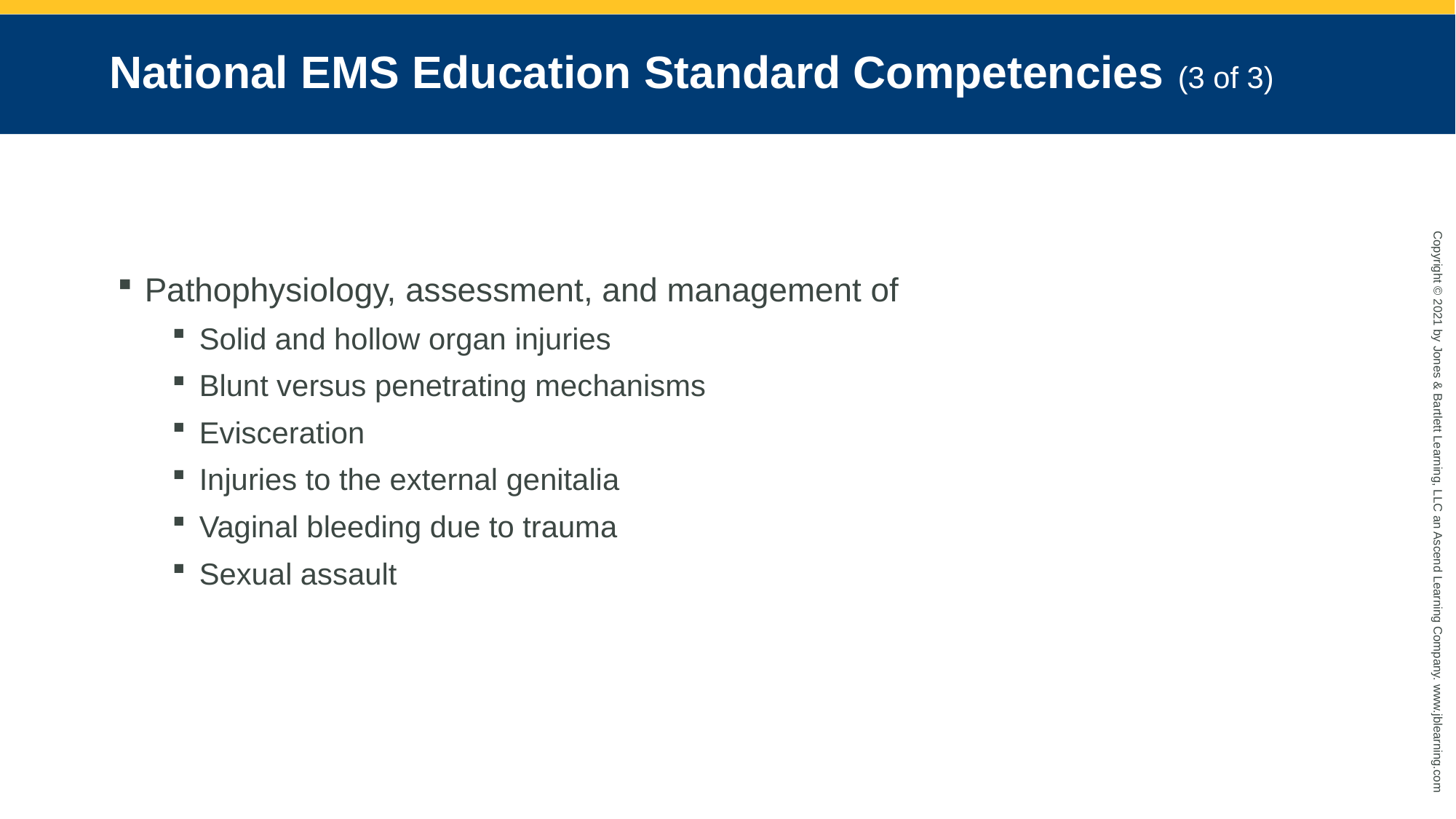

# National EMS Education Standard Competencies (3 of 3)
Pathophysiology, assessment, and management of
Solid and hollow organ injuries
Blunt versus penetrating mechanisms
Evisceration
Injuries to the external genitalia
Vaginal bleeding due to trauma
Sexual assault